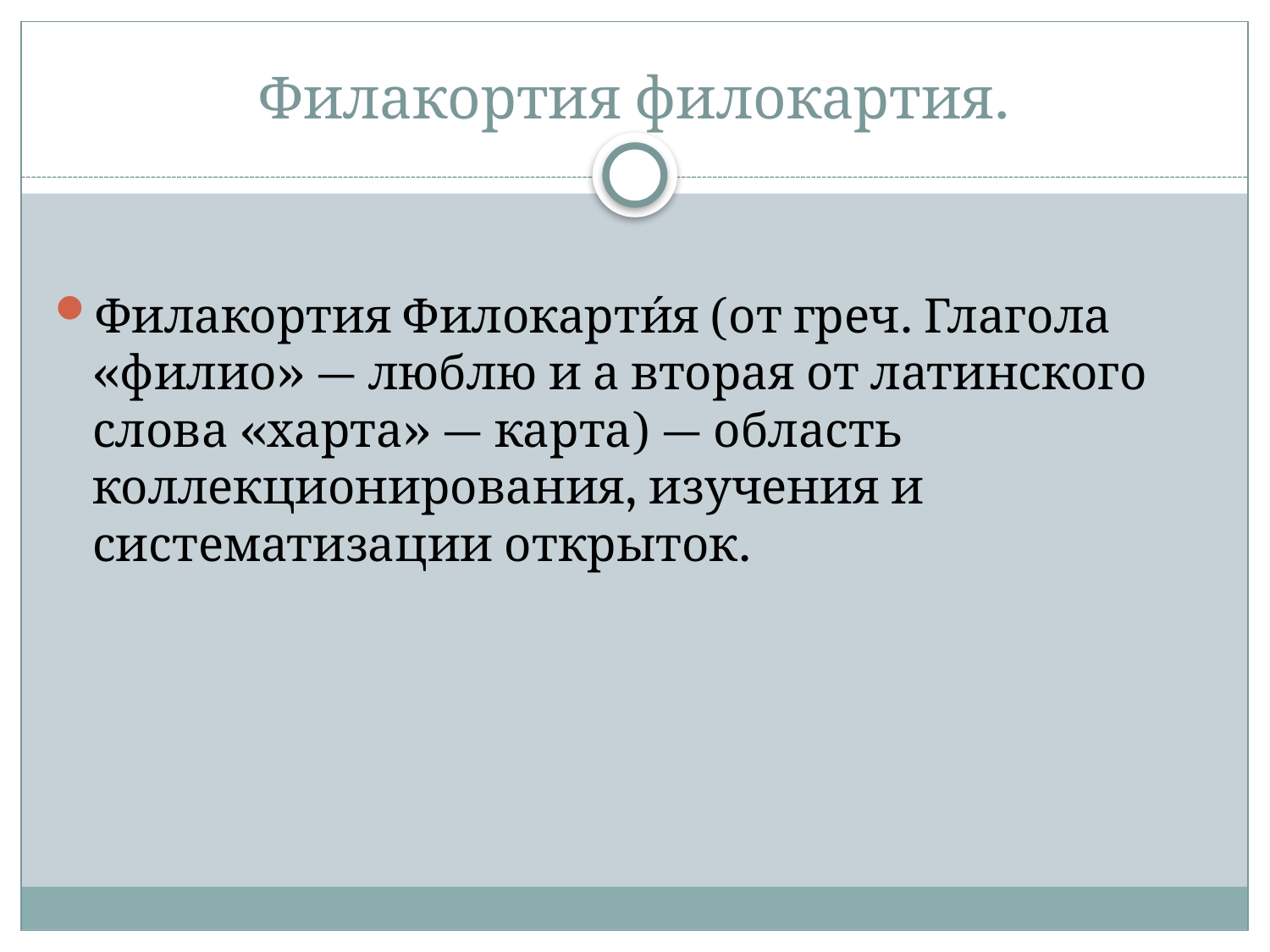

# Филакортия филокартия.

Филакортия Филокарти́я (от греч. Глагола «филио» — люблю и а вторая от латинского слова «харта» — карта) — область коллекционирования, изучения и систематизации открыток.